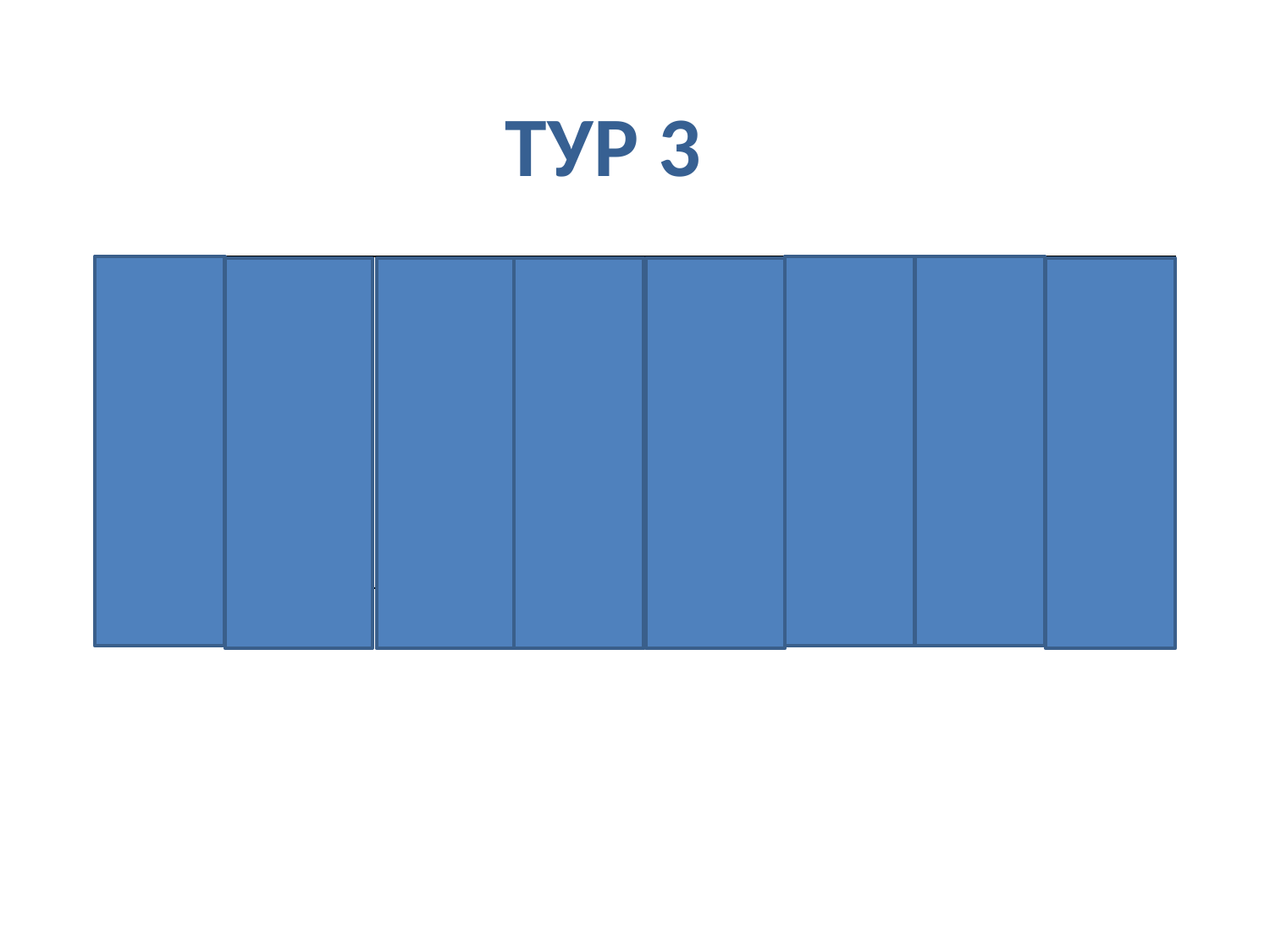

ТУР 3
|  |  |  |  |  |  |  |  |
| --- | --- | --- | --- | --- | --- | --- | --- |

 Г  Н   Ё  З  Д   О  В  О